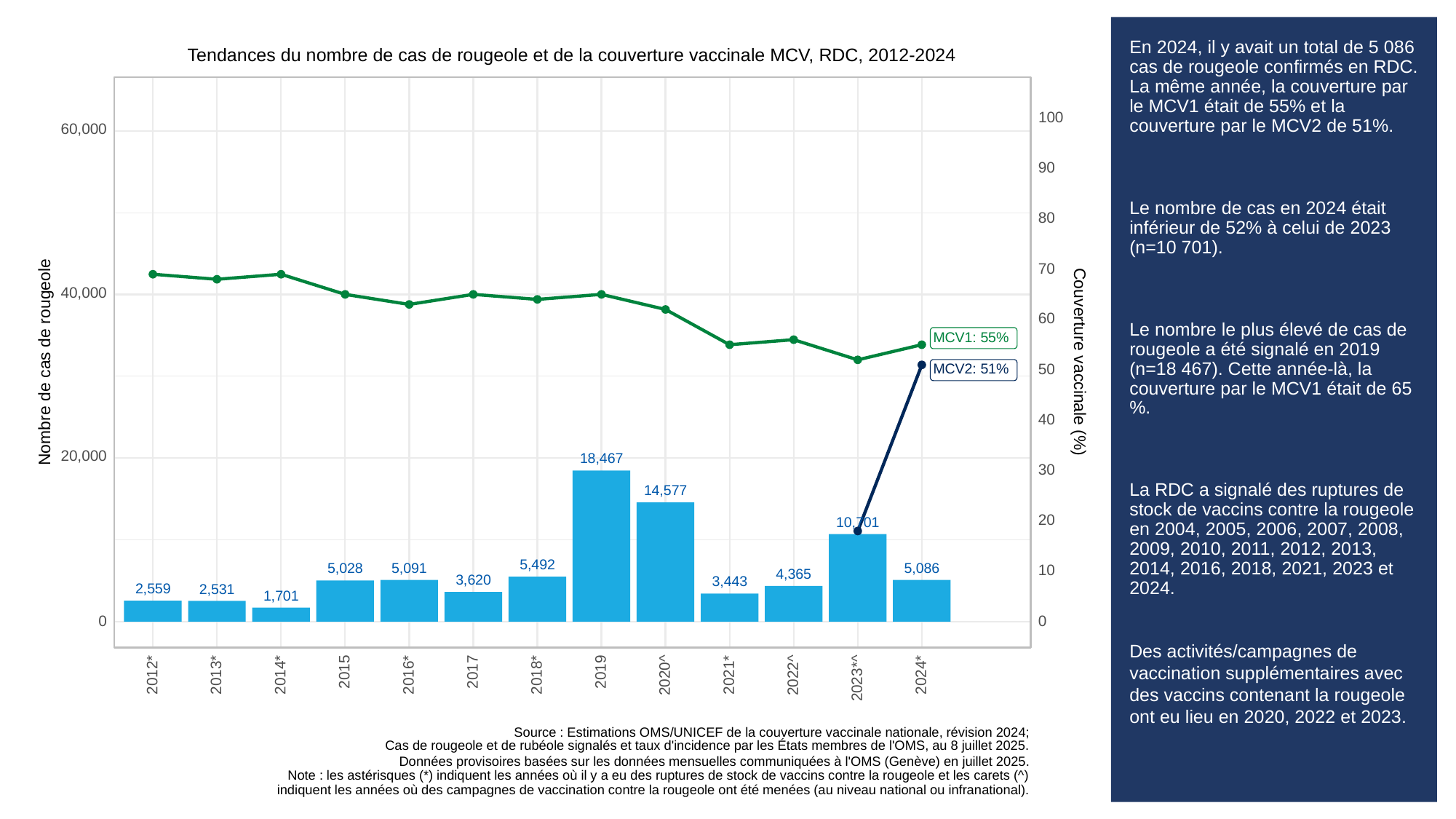

# En 2024, il y avait un total de 5 086 cas de rougeole confirmés en RDC. La même année, la couverture par le MCV1 était de 55% et la couverture par le MCV2 de 51%.

Le nombre de cas en 2024 était inférieur de 52% à celui de 2023 (n=10 701).

Le nombre le plus élevé de cas de rougeole a été signalé en 2019 (n=18 467). Cette année-là, la couverture par le MCV1 était de 65 %.

La RDC a signalé des ruptures de stock de vaccins contre la rougeole en 2004, 2005, 2006, 2007, 2008, 2009, 2010, 2011, 2012, 2013, 2014, 2016, 2018, 2021, 2023 et 2024.

Des activités/campagnes de vaccination supplémentaires avec des vaccins contenant la rougeole ont eu lieu en 2020, 2022 et 2023.

Tendances du nombre de cas de rougeole et de la couverture vaccinale MCV, RDC, 2012-2024

100
60,000

90

80
70

40,000

60

MCV1: 55%

Couverture vaccinale (%)
Nombre de cas de rougeole

50
MCV2: 51%

40
20,000
18,467

30

14,577

20
10,701

5,492
5,091
5,086
5,028
10
4,365
3,620
3,443

2,559
2,531

1,701

0
0

2015
2017
2019
2013*
2012*
2014*
2016*
2018*
2021*
2024*
2020^
2022^
2023*^
Source : Estimations OMS/UNICEF de la couverture vaccinale nationale, révision 2024;
Cas de rougeole et de rubéole signalés et taux d'incidence par les États membres de l'OMS, au 8 juillet 2025.
Données provisoires basées sur les données mensuelles communiquées à l'OMS (Genève) en juillet 2025.
Note : les astérisques (*) indiquent les années où il y a eu des ruptures de stock de vaccins contre la rougeole et les carets (^)
indiquent les années où des campagnes de vaccination contre la rougeole ont été menées (au niveau national ou infranational).